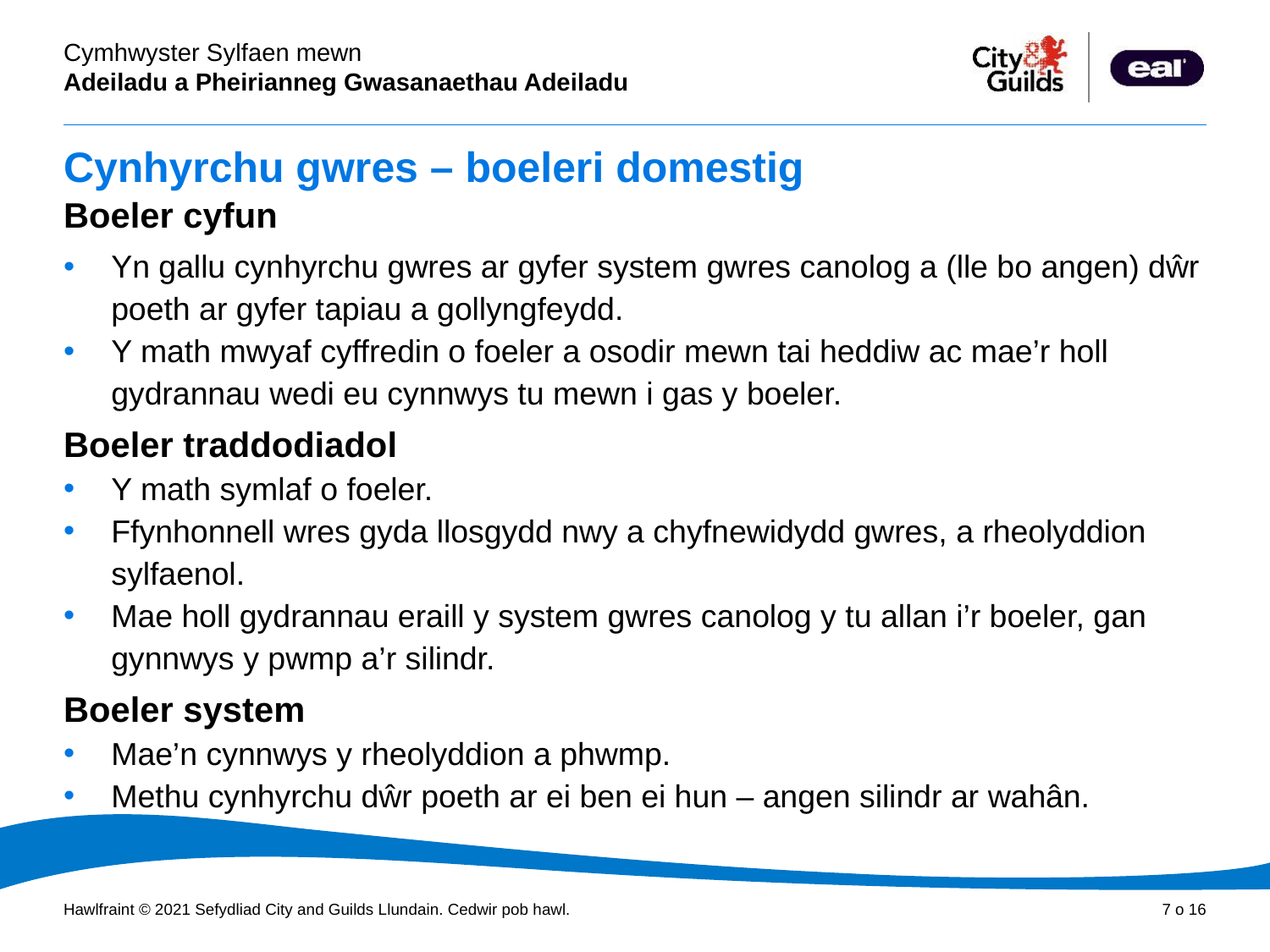

# Cynhyrchu gwres – boeleri domestig
Boeler cyfun
Yn gallu cynhyrchu gwres ar gyfer system gwres canolog a (lle bo angen) dŵr poeth ar gyfer tapiau a gollyngfeydd.
Y math mwyaf cyffredin o foeler a osodir mewn tai heddiw ac mae’r holl gydrannau wedi eu cynnwys tu mewn i gas y boeler.
Boeler traddodiadol
Y math symlaf o foeler.
Ffynhonnell wres gyda llosgydd nwy a chyfnewidydd gwres, a rheolyddion sylfaenol.
Mae holl gydrannau eraill y system gwres canolog y tu allan i’r boeler, gan gynnwys y pwmp a’r silindr.
Boeler system
Mae’n cynnwys y rheolyddion a phwmp.
Methu cynhyrchu dŵr poeth ar ei ben ei hun – angen silindr ar wahân.